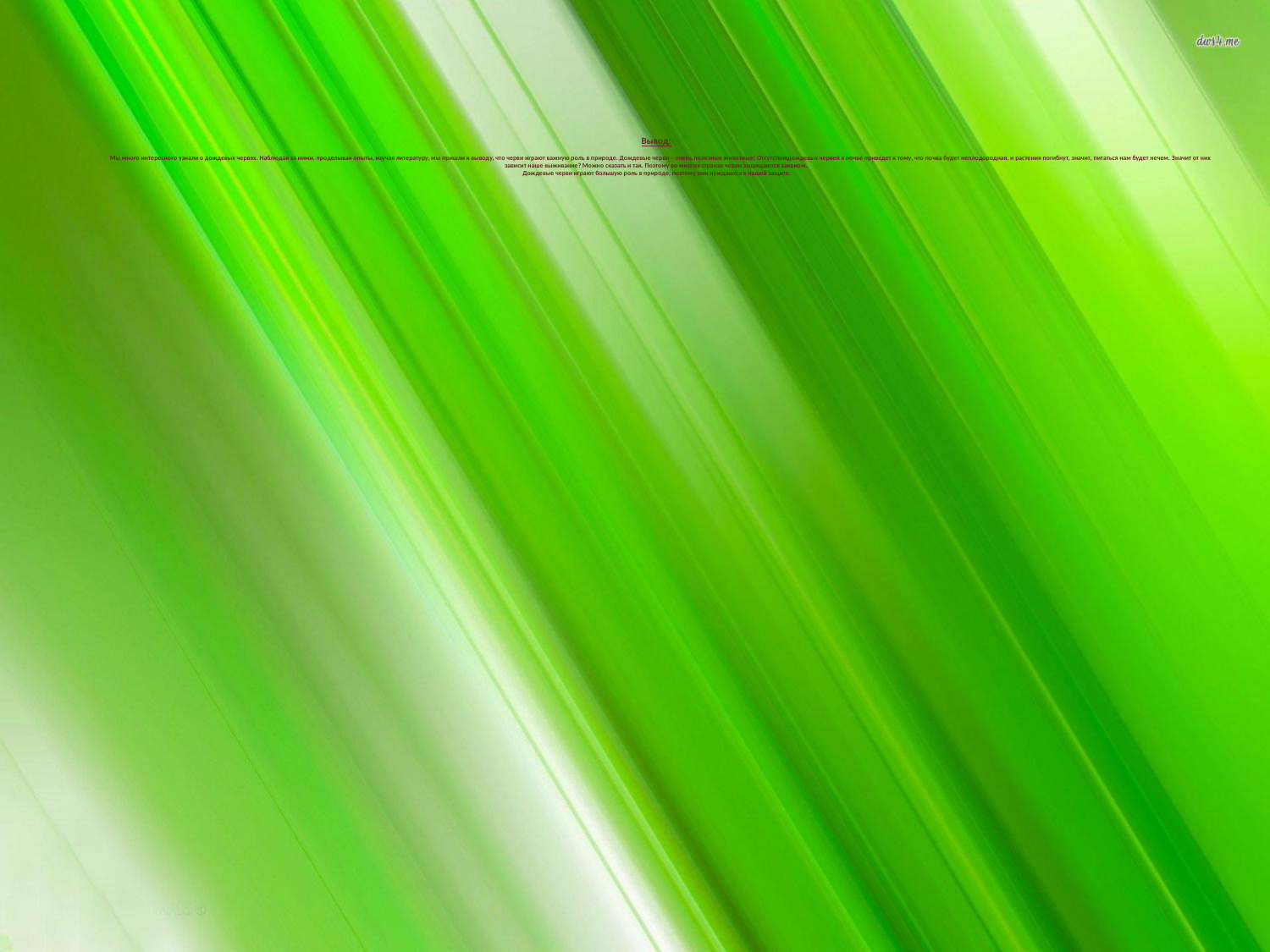

# Вывод:   Мы много интересного узнали о дождевых червях. Наблюдая за ними, проделывая опыты, изучая литературу, мы пришли к выводу, что черви играют важную роль в природе. Дождевые черви – очень полезные животные! Отсутствие дождевых червей в почве приведет к тому, что почва будет неплодородная, и растения погибнут, значит, питаться нам будет нечем.  Значит от них зависит наше выживание? Можно сказать и так. Поэтому во многих странах черви защищаются законом. Дождевые черви играют большую роль в природе, поэтому они нуждаются в нашей защите.